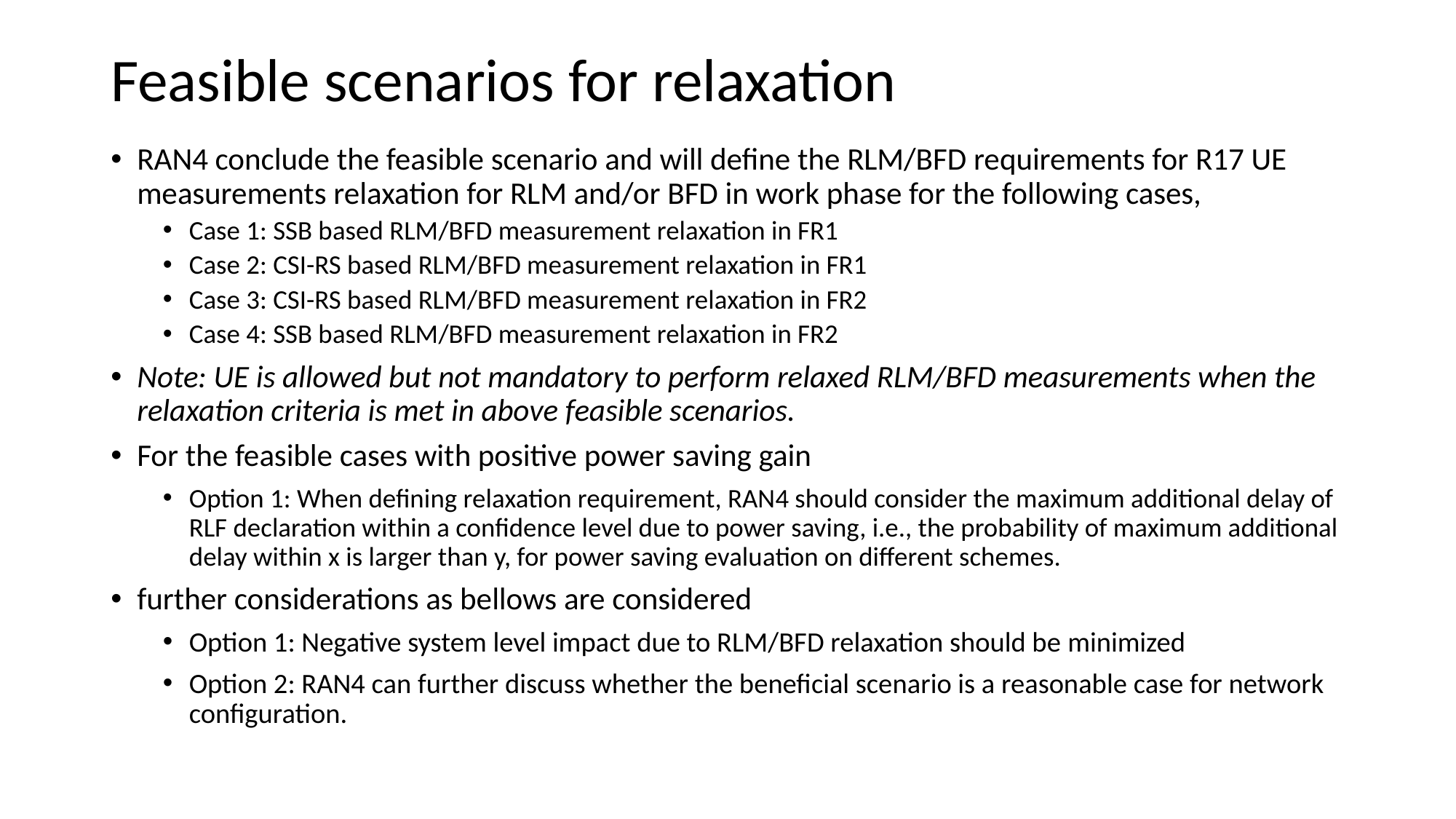

# Feasible scenarios for relaxation
RAN4 conclude the feasible scenario and will define the RLM/BFD requirements for R17 UE measurements relaxation for RLM and/or BFD in work phase for the following cases,
Case 1: SSB based RLM/BFD measurement relaxation in FR1
Case 2: CSI-RS based RLM/BFD measurement relaxation in FR1
Case 3: CSI-RS based RLM/BFD measurement relaxation in FR2
Case 4: SSB based RLM/BFD measurement relaxation in FR2
Note: UE is allowed but not mandatory to perform relaxed RLM/BFD measurements when the relaxation criteria is met in above feasible scenarios.
For the feasible cases with positive power saving gain
Option 1: When defining relaxation requirement, RAN4 should consider the maximum additional delay of RLF declaration within a confidence level due to power saving, i.e., the probability of maximum additional delay within x is larger than y, for power saving evaluation on different schemes.
further considerations as bellows are considered
Option 1: Negative system level impact due to RLM/BFD relaxation should be minimized
Option 2: RAN4 can further discuss whether the beneficial scenario is a reasonable case for network configuration.